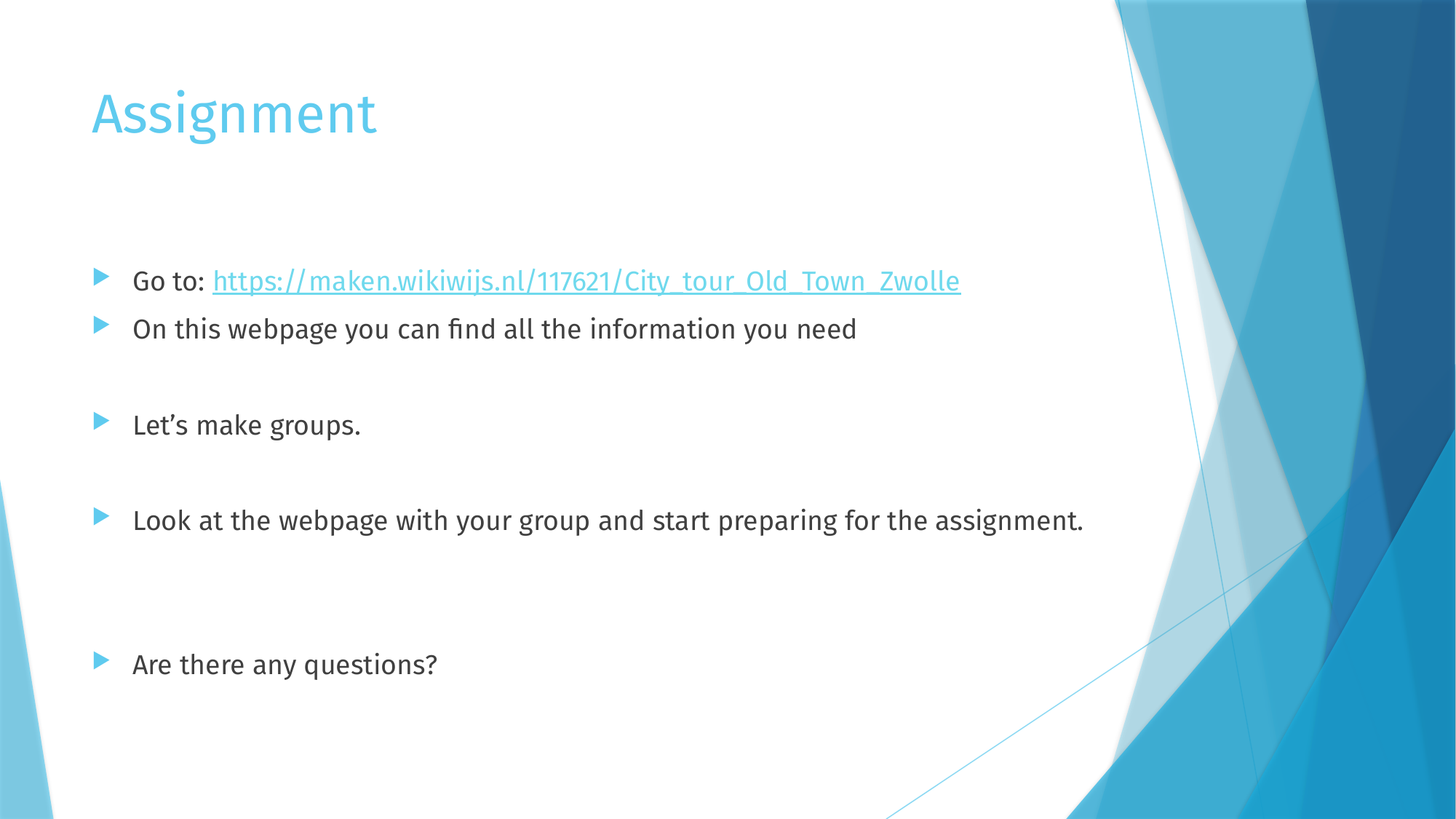

# Assignment
Go to: https://maken.wikiwijs.nl/117621/City_tour_Old_Town_Zwolle
On this webpage you can find all the information you need

Let’s make groups.

Look at the webpage with your group and start preparing for the assignment.

Are there any questions?